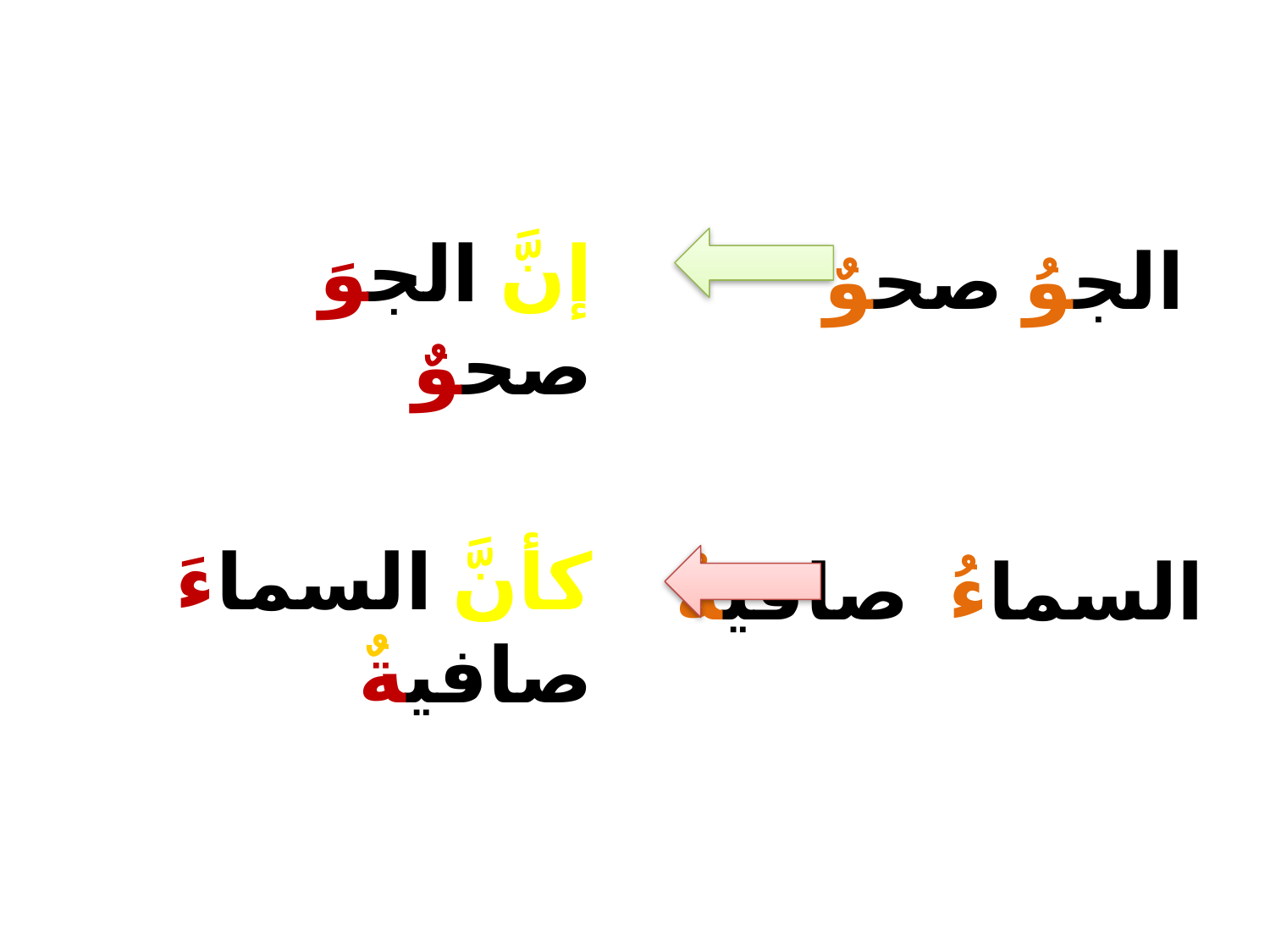

الجوُ صحوٌ

السماءُ  صافيةٌ

إنَّ الجوَ صحوٌ

كأنَّ السماءَ صافيةٌ